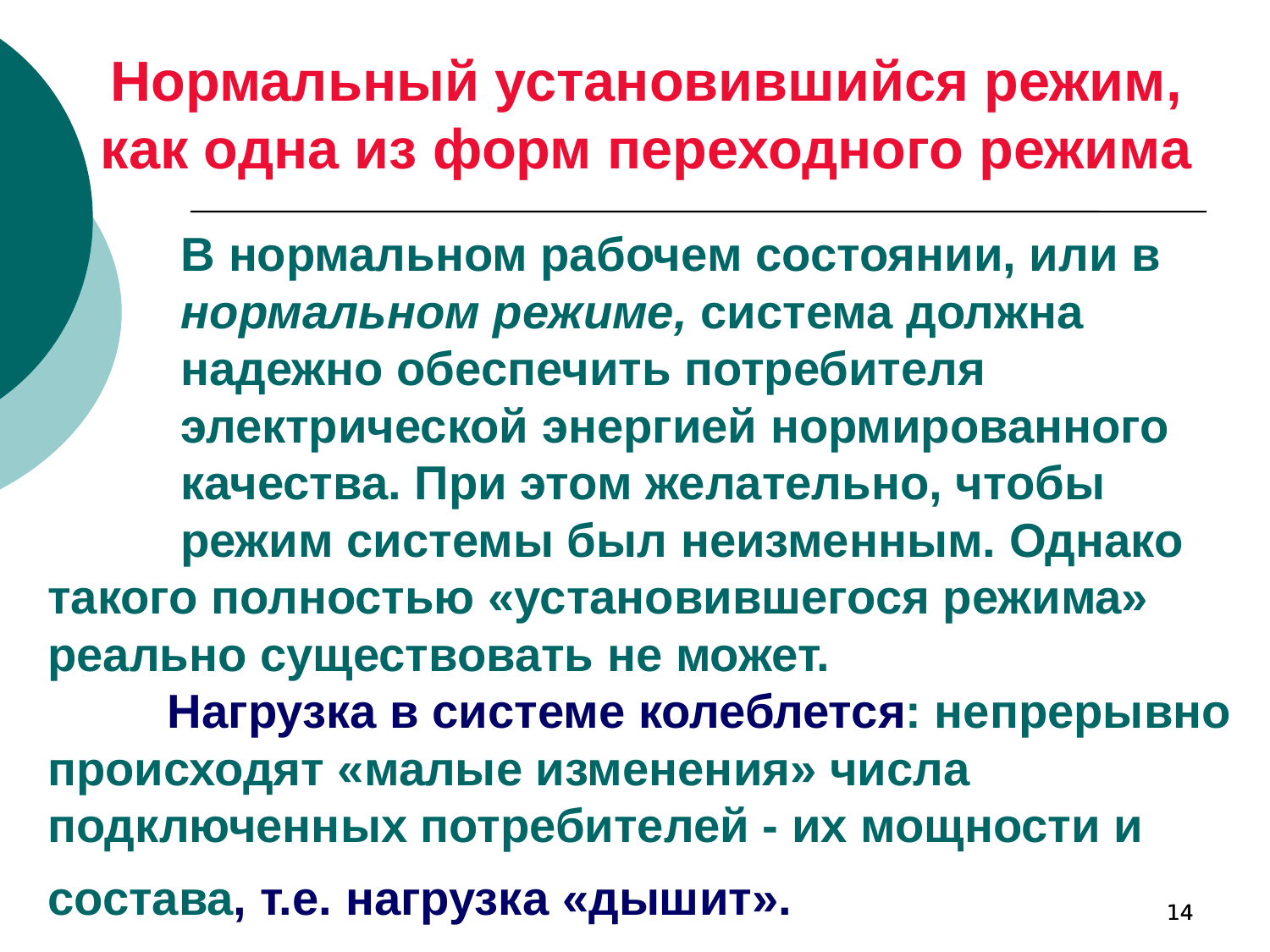

Нормальный установившийся режим, как одна из форм переходного режима
          В нормальном рабочем состоянии, или в
          нормальном режиме, система должна
          надежно обеспечить потребителя
          электрической энергией нормированного
          качества. При этом желательно, чтобы
          режим системы был неизменным. Однако такого полностью «установившегося режима» реально существовать не может.
         Нагрузка в системе колеблется: непрерывно происходят «малые изменения» числа подключенных потребителей - их мощности и состава, т.е. нагрузка «дышит».
14
14